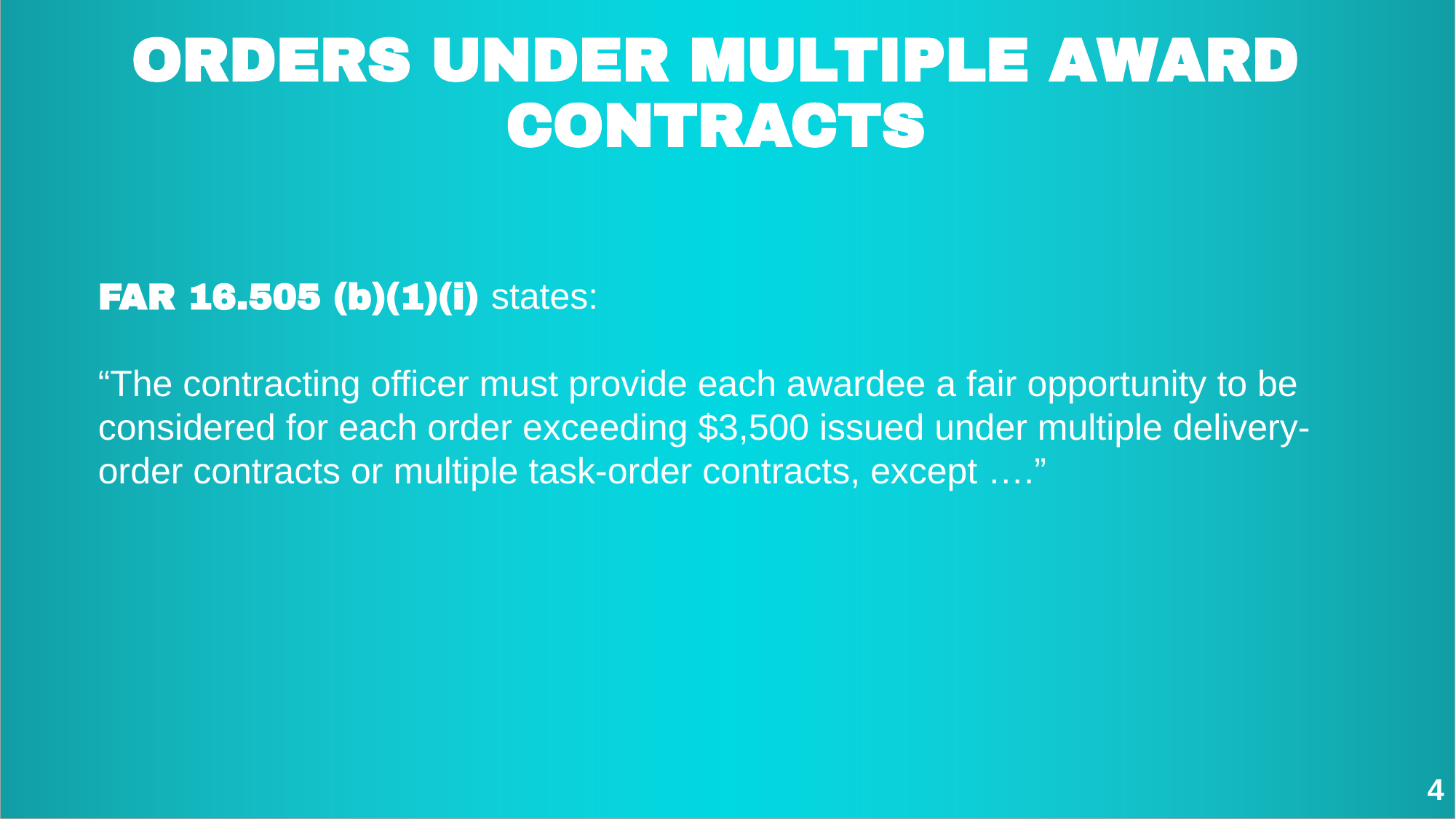

ORDERS UNDER MULTIPLE AWARD CONTRACTS
FAR 16.505 (b)(1)(i) states:

“The contracting officer must provide each awardee a fair opportunity to be considered for each order exceeding $3,500 issued under multiple delivery-order contracts or multiple task-order contracts, except ….”
4